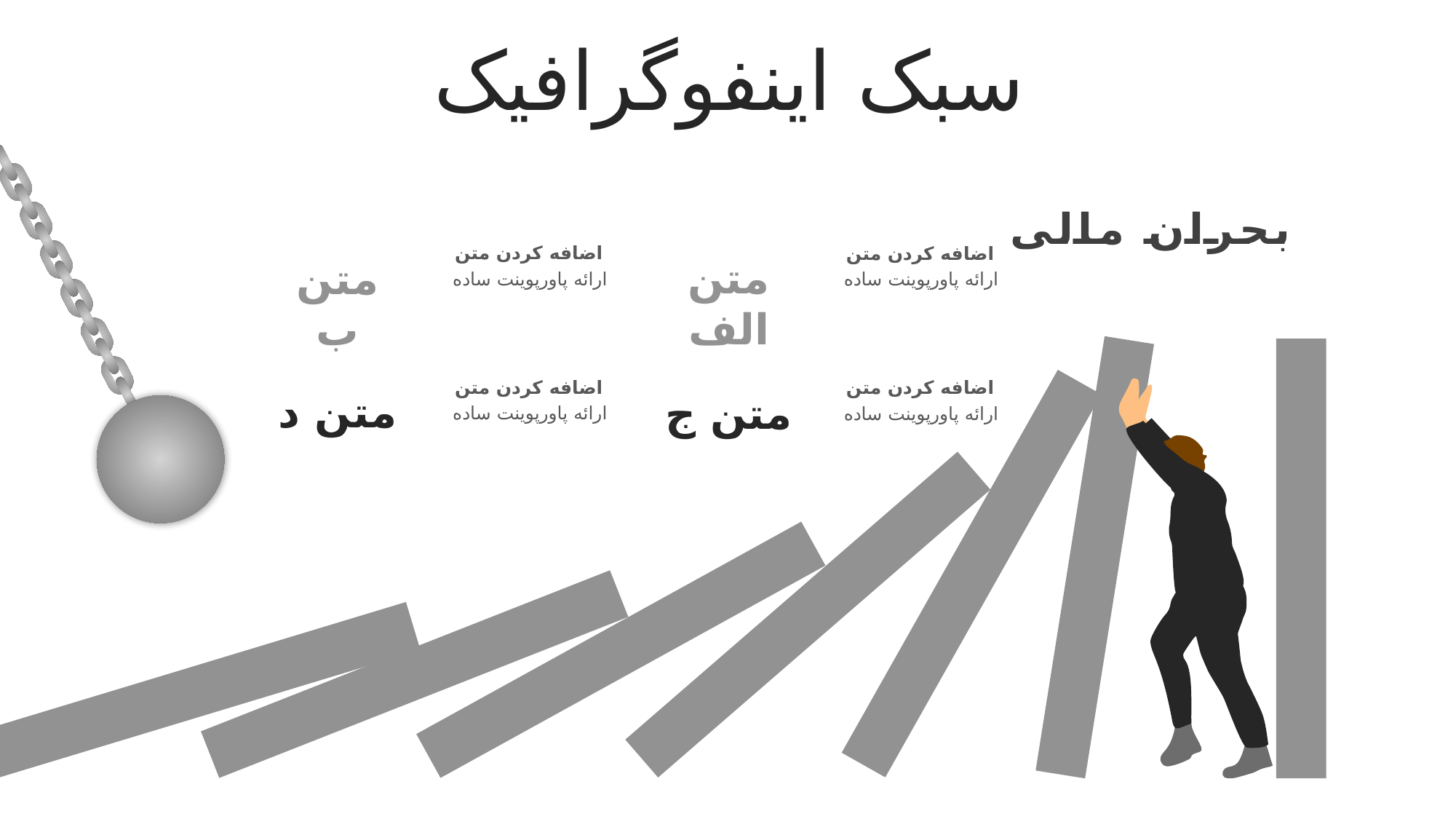

سبک اینفوگرافیک

بحران مالی
اضافه کردن متن
ارائه پاورپوینت ساده
اضافه کردن متن
ارائه پاورپوینت ساده
متن الف
متن ب

اضافه کردن متن
ارائه پاورپوینت ساده
اضافه کردن متن
ارائه پاورپوینت ساده

متن د
متن ج